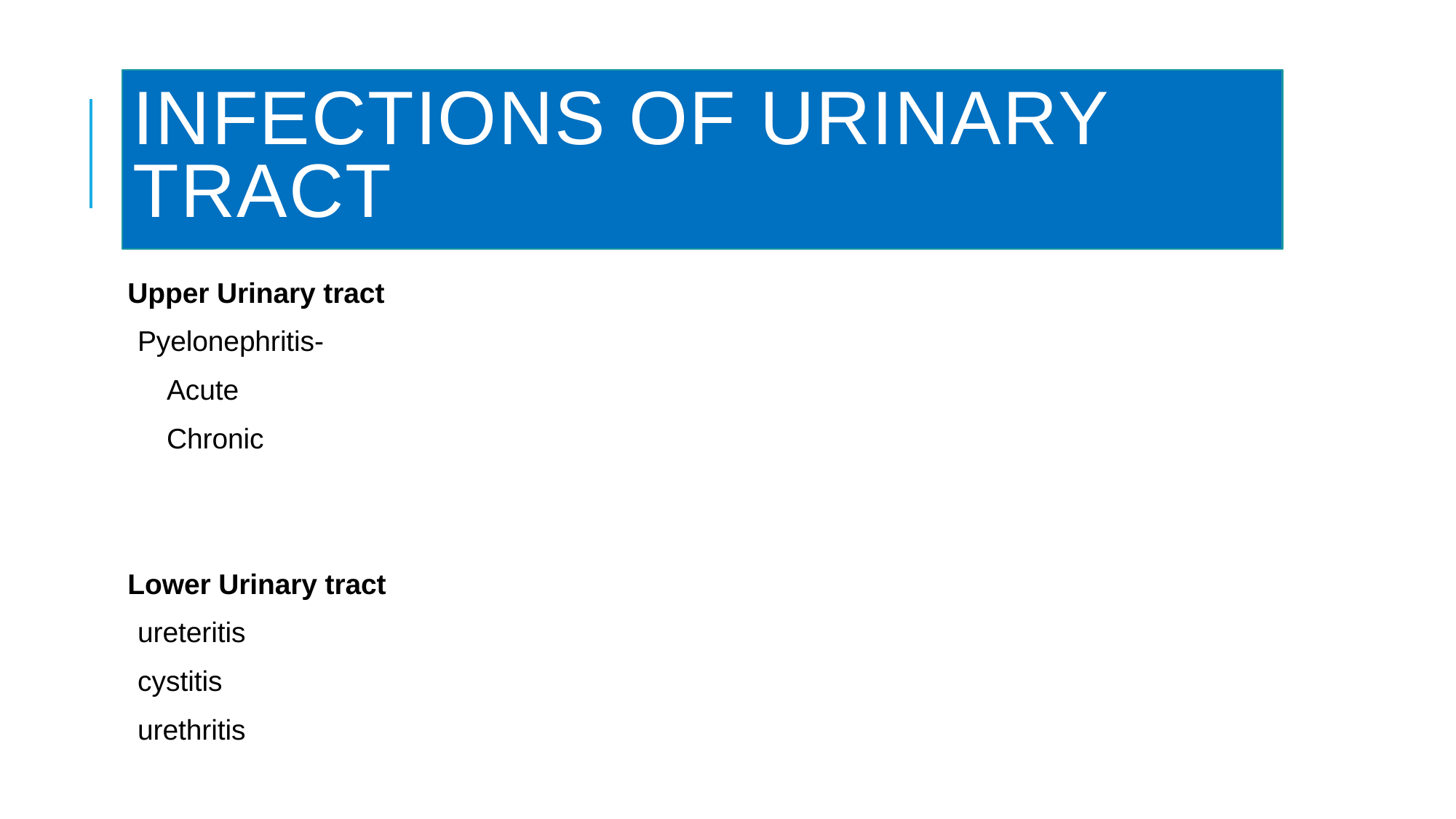

# Infections of Urinary Tract
Upper Urinary tract
	Pyelonephritis-
     Acute
     Chronic

Lower Urinary tract
	ureteritis
	cystitis
	urethritis